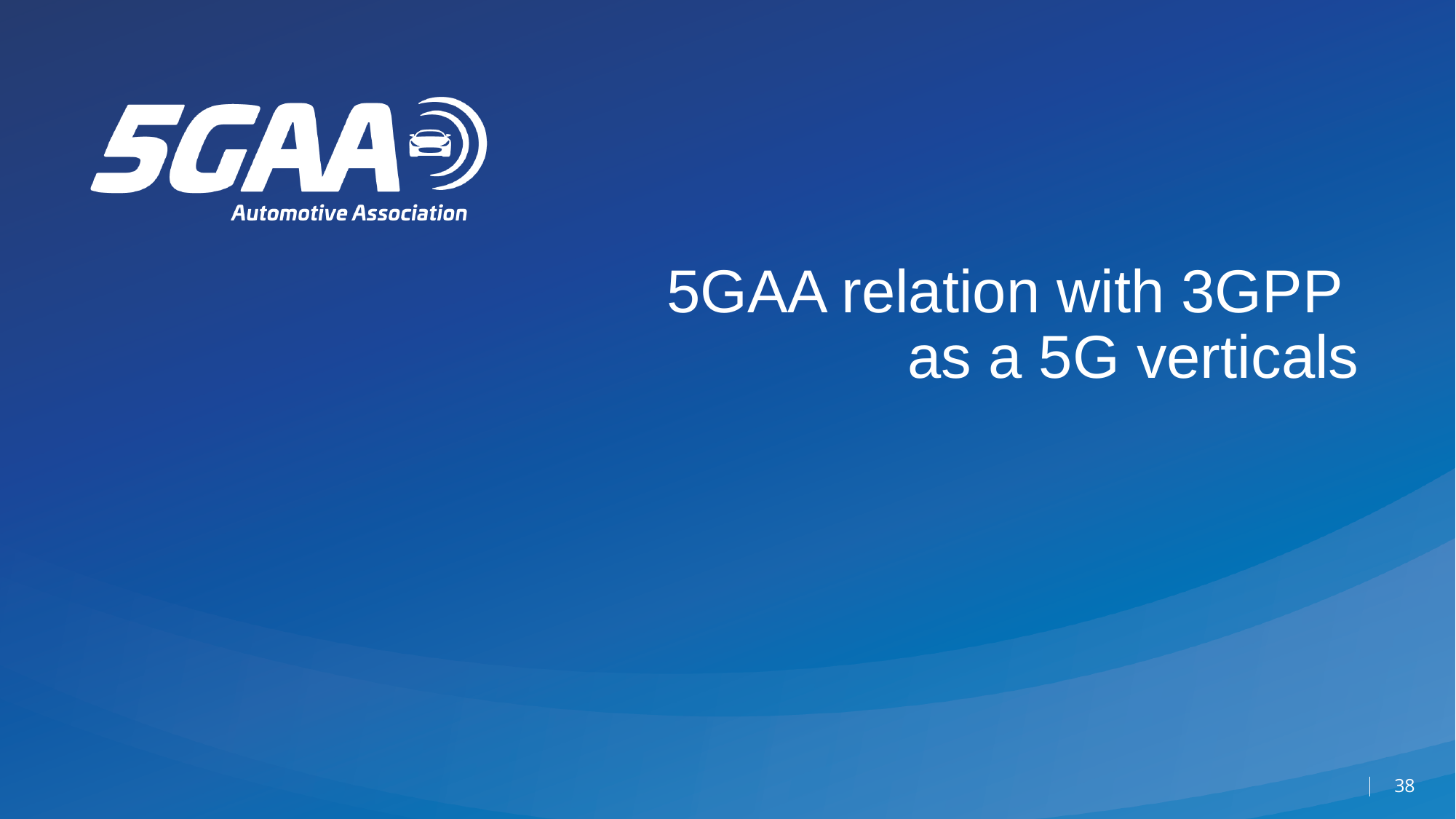

5GAA relation with 3GPP
as a 5G verticals